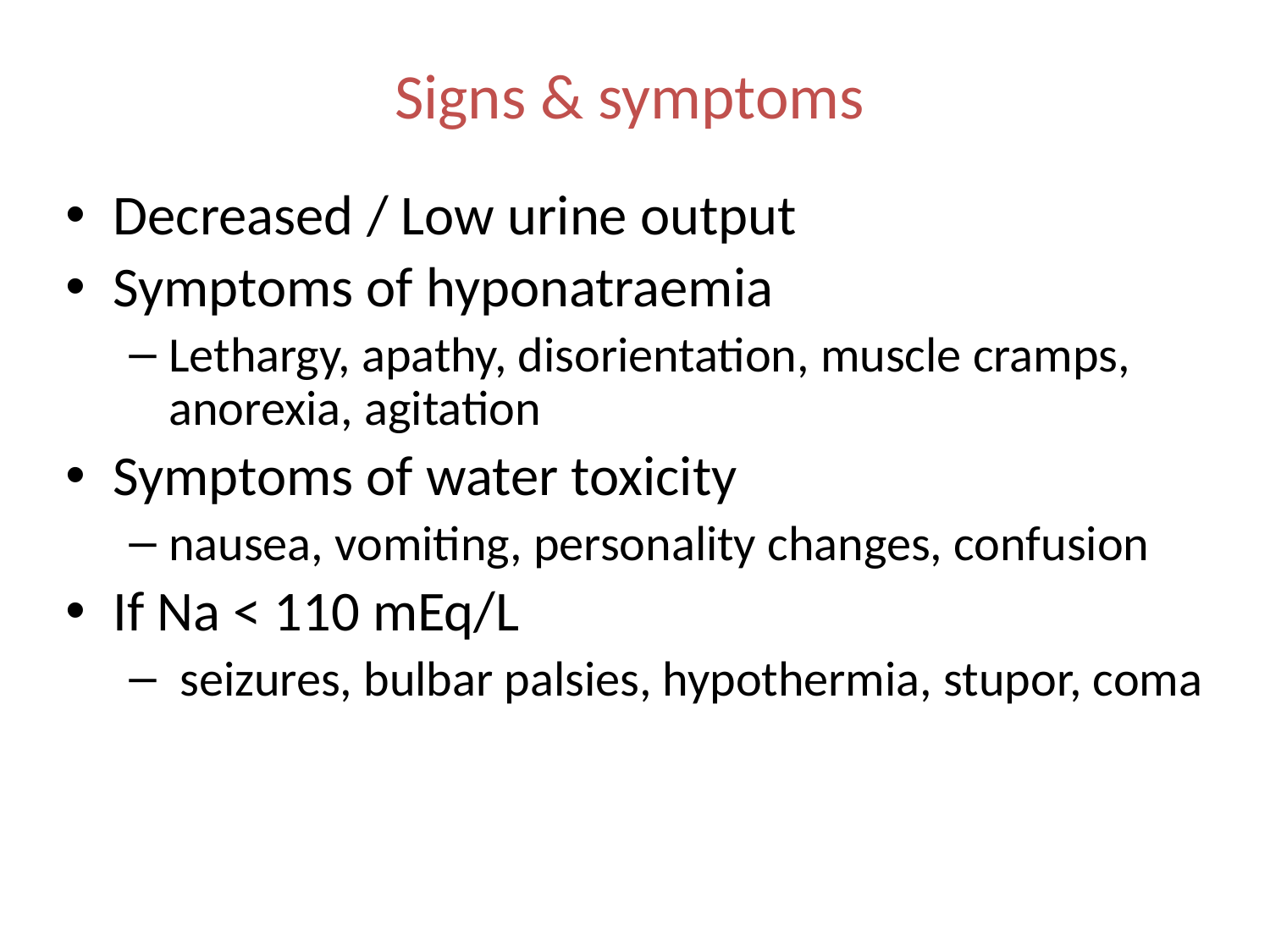

# Signs & symptoms
Decreased / Low urine output
Symptoms of hyponatraemia
Lethargy, apathy, disorientation, muscle cramps, anorexia, agitation
Symptoms of water toxicity
nausea, vomiting, personality changes, confusion
If Na < 110 mEq/L
 seizures, bulbar palsies, hypothermia, stupor, coma